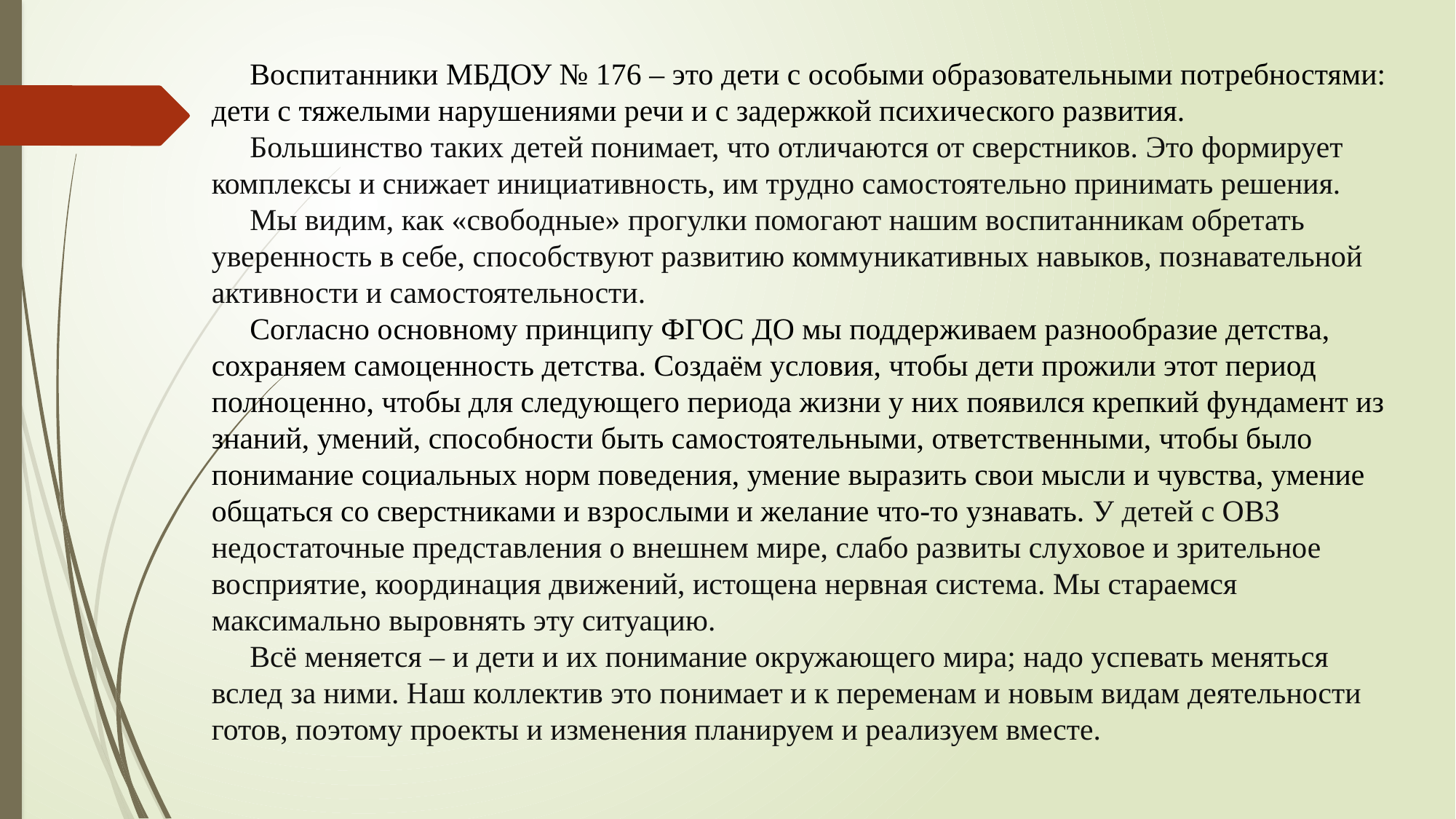

Воспитанники МБДОУ № 176 – это дети с особыми образовательными потребностями: дети с тяжелыми нарушениями речи и с задержкой психического развития.
     Большинство таких детей понимает, что отличаются от сверстников. Это формирует комплексы и снижает инициативность, им трудно самостоятельно принимать решения.
     Мы видим, как «свободные» прогулки помогают нашим воспитанникам обретать уверенность в себе, способствуют развитию коммуникативных навыков, познавательной активности и самостоятельности.
     Согласно основному принципу ФГОС ДО мы поддерживаем разнообразие детства, сохраняем самоценность детства. Создаём условия, чтобы дети прожили этот период полноценно, чтобы для следующего периода жизни у них появился крепкий фундамент из знаний, умений, способности быть самостоятельными, ответственными, чтобы было понимание социальных норм поведения, умение выразить свои мысли и чувства, умение общаться со сверстниками и взрослыми и желание что-то узнавать. У детей с ОВЗ недостаточные представления о внешнем мире, слабо развиты слуховое и зрительное восприятие, координация движений, истощена нервная система. Мы стараемся максимально выровнять эту ситуацию.
     Всё меняется – и дети и их понимание окружающего мира; надо успевать меняться вслед за ними. Наш коллектив это понимает и к переменам и новым видам деятельности готов, поэтому проекты и изменения планируем и реализуем вместе.